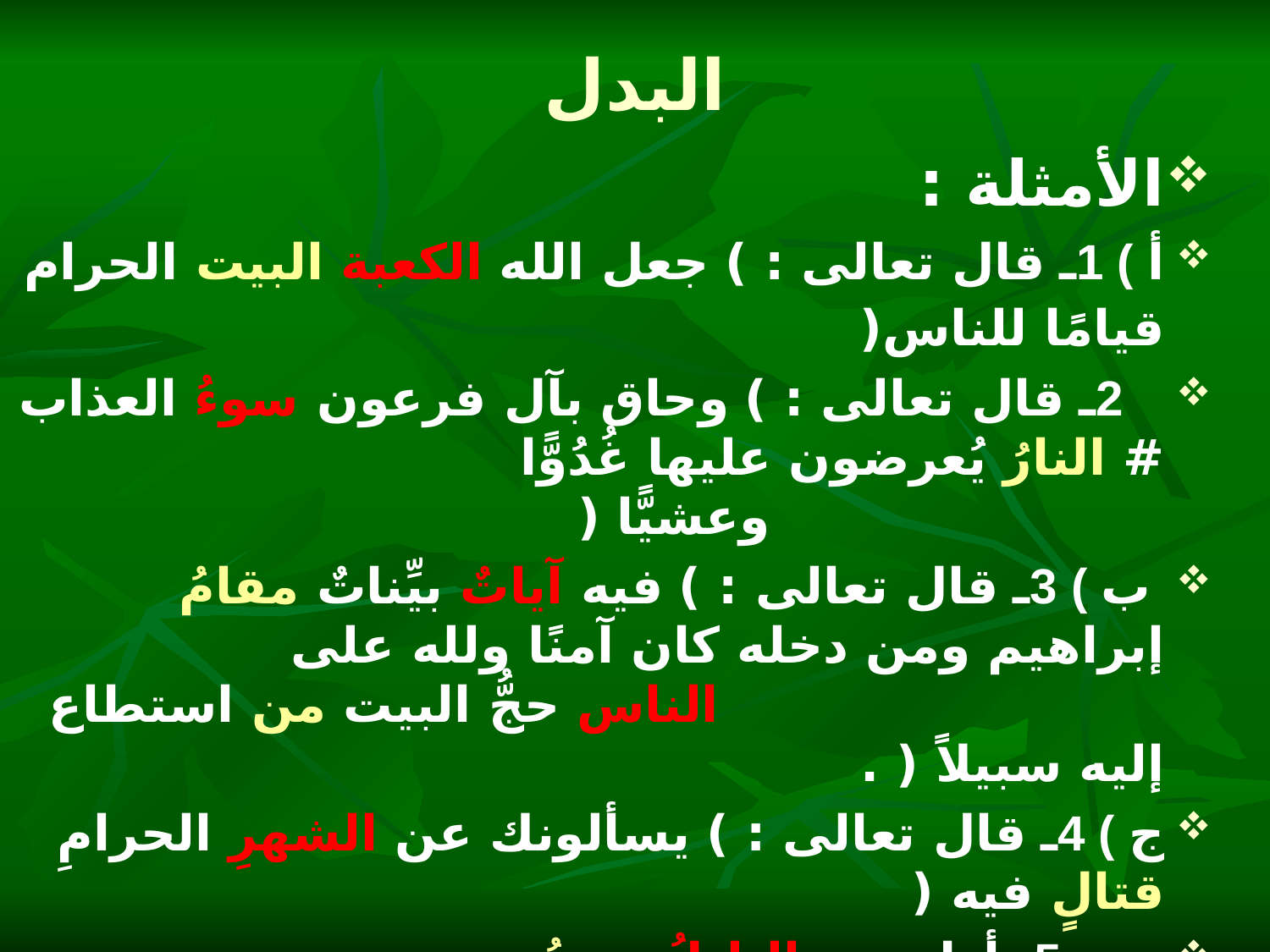

# البدل
الأمثلة :
أ ) 1ـ قال تعالى : ) جعل الله الكعبة البيت الحرام قيامًا للناس(
   2ـ قال تعالى : ) وحاق بآل فرعون سوءُ العذاب # النارُ يُعرضون عليها غُدُوًّا
                       وعشيًّا (
 ب ) 3ـ قال تعالى : ) فيه آياتٌ بيِّناتٌ مقامُ إبراهيم ومن دخله كان آمنًا ولله على
                          الناس حجُّ البيت من استطاع إليه سبيلاً ( .
ج ) 4ـ قال تعالى : ) يسألونك عن الشهرِ الحرامِ قتالٍ فيه (
      5ـ أطربني البلبلُ صوتُه .